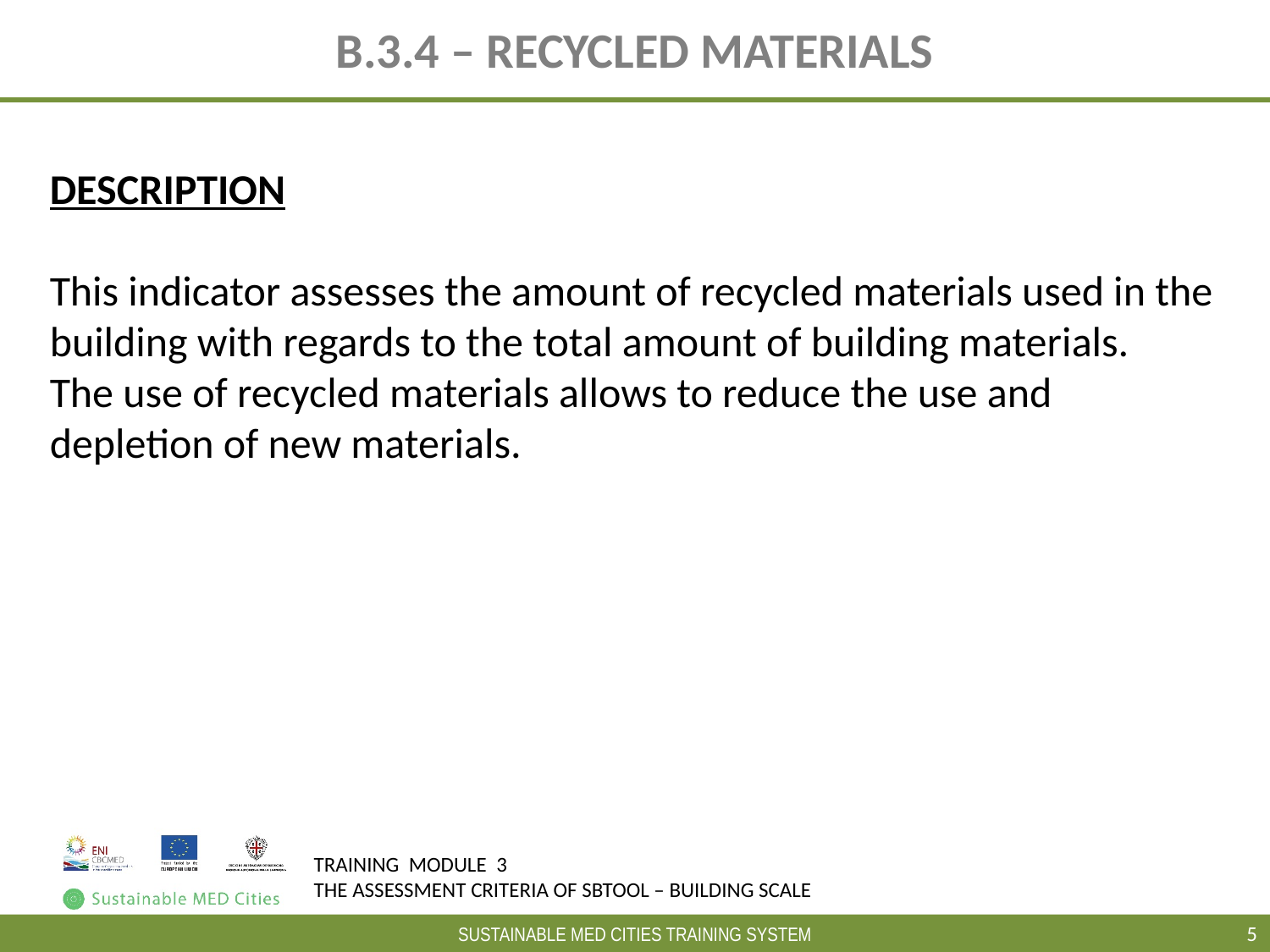

B.3.4 – RECYCLED MATERIALS
DESCRIPTION

This indicator assesses the amount of recycled materials used in the building with regards to the total amount of building materials.
The use of recycled materials allows to reduce the use and depletion of new materials.

5